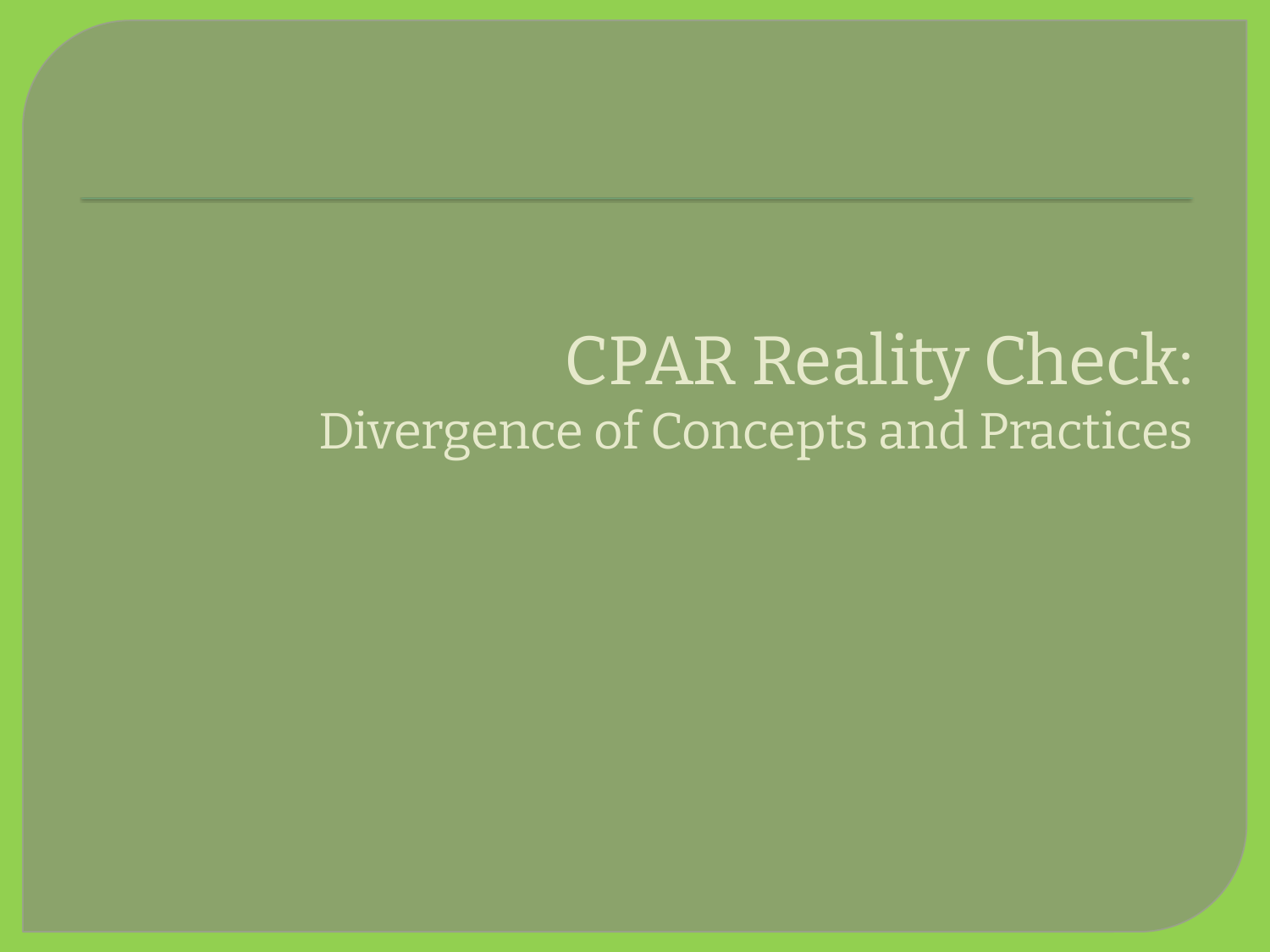

# CPAR Reality Check: Divergence of Concepts and Practices